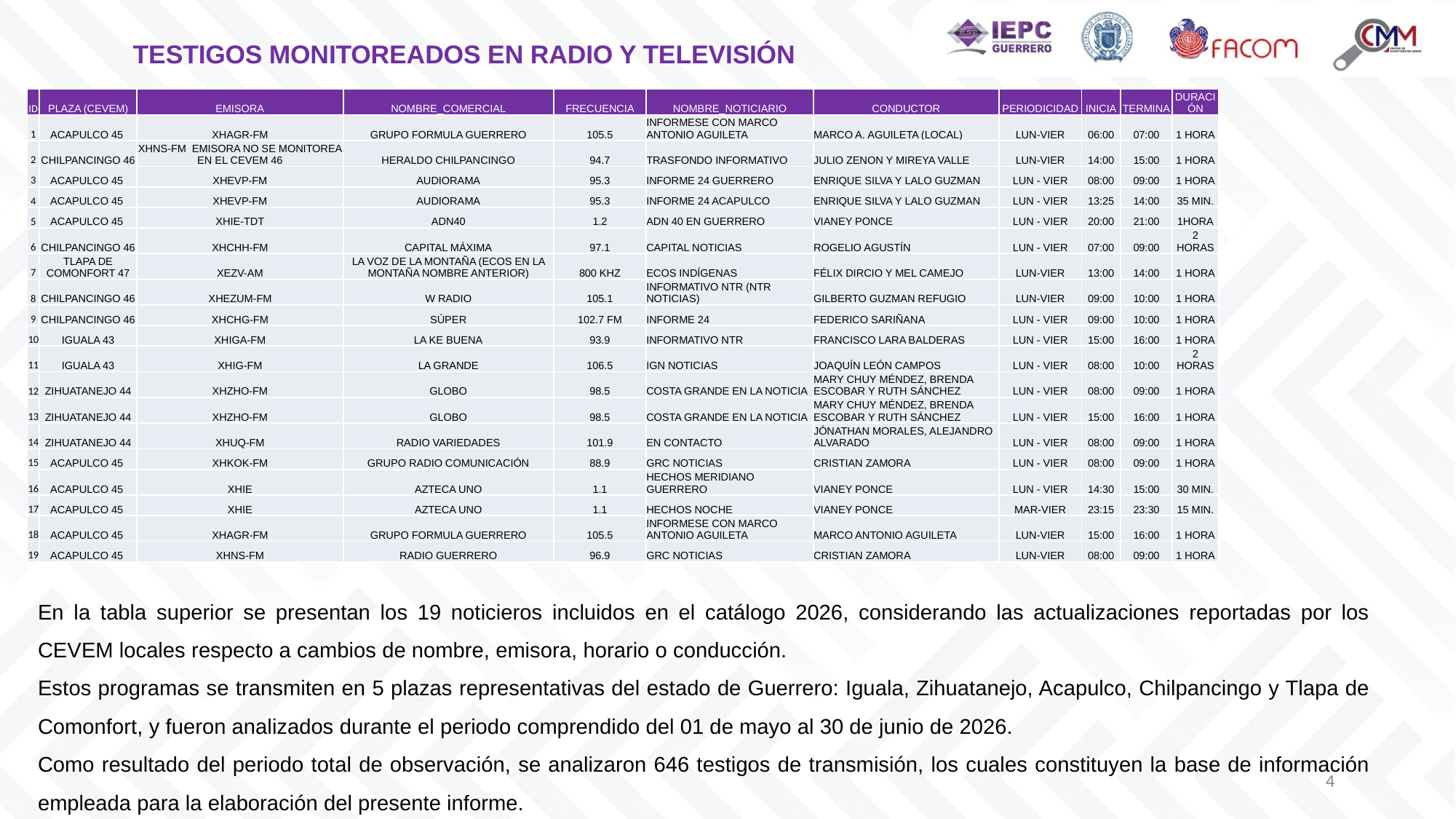

# TESTIGOS MONITOREADOS EN RADIO Y TELEVISIÓN
| ID | PLAZA (CEVEM) | EMISORA | NOMBRE\_COMERCIAL | FRECUENCIA | NOMBRE\_NOTICIARIO | CONDUCTOR | PERIODICIDAD | INICIA | TERMINA | DURACIÓN |
| --- | --- | --- | --- | --- | --- | --- | --- | --- | --- | --- |
| 1 | ACAPULCO 45 | XHAGR-FM | GRUPO FORMULA GUERRERO | 105.5 | INFORMESE CON MARCO ANTONIO AGUILETA | MARCO A. AGUILETA (LOCAL) | LUN-VIER | 06:00 | 07:00 | 1 HORA |
| 2 | CHILPANCINGO 46 | XHNS-FM EMISORA NO SE MONITOREA EN EL CEVEM 46 | HERALDO CHILPANCINGO | 94.7 | TRASFONDO INFORMATIVO | JULIO ZENON Y MIREYA VALLE | LUN-VIER | 14:00 | 15:00 | 1 HORA |
| 3 | ACAPULCO 45 | XHEVP-FM | AUDIORAMA | 95.3 | INFORME 24 GUERRERO | ENRIQUE SILVA Y LALO GUZMAN | LUN - VIER | 08:00 | 09:00 | 1 HORA |
| 4 | ACAPULCO 45 | XHEVP-FM | AUDIORAMA | 95.3 | INFORME 24 ACAPULCO | ENRIQUE SILVA Y LALO GUZMAN | LUN - VIER | 13:25 | 14:00 | 35 MIN. |
| 5 | ACAPULCO 45 | XHIE-TDT | ADN40 | 1.2 | ADN 40 EN GUERRERO | VIANEY PONCE | LUN - VIER | 20:00 | 21:00 | 1HORA |
| 6 | CHILPANCINGO 46 | XHCHH-FM | CAPITAL MÁXIMA | 97.1 | CAPITAL NOTICIAS | ROGELIO AGUSTÍN | LUN - VIER | 07:00 | 09:00 | 2 HORAS |
| 7 | TLAPA DE COMONFORT 47 | XEZV-AM | LA VOZ DE LA MONTAÑA (ECOS EN LA MONTAÑA NOMBRE ANTERIOR) | 800 KHZ | ECOS INDÍGENAS | FÉLIX DIRCIO Y MEL CAMEJO | LUN-VIER | 13:00 | 14:00 | 1 HORA |
| 8 | CHILPANCINGO 46 | XHEZUM-FM | W RADIO | 105.1 | INFORMATIVO NTR (NTR NOTICIAS) | GILBERTO GUZMAN REFUGIO | LUN-VIER | 09:00 | 10:00 | 1 HORA |
| 9 | CHILPANCINGO 46 | XHCHG-FM | SÚPER | 102.7 FM | INFORME 24 | FEDERICO SARIÑANA | LUN - VIER | 09:00 | 10:00 | 1 HORA |
| 10 | IGUALA 43 | XHIGA-FM | LA KE BUENA | 93.9 | INFORMATIVO NTR | FRANCISCO LARA BALDERAS | LUN - VIER | 15:00 | 16:00 | 1 HORA |
| 11 | IGUALA 43 | XHIG-FM | LA GRANDE | 106.5 | IGN NOTICIAS | JOAQUÍN LEÓN CAMPOS | LUN - VIER | 08:00 | 10:00 | 2 HORAS |
| 12 | ZIHUATANEJO 44 | XHZHO-FM | GLOBO | 98.5 | COSTA GRANDE EN LA NOTICIA | MARY CHUY MÉNDEZ, BRENDA ESCOBAR Y RUTH SÁNCHEZ | LUN - VIER | 08:00 | 09:00 | 1 HORA |
| 13 | ZIHUATANEJO 44 | XHZHO-FM | GLOBO | 98.5 | COSTA GRANDE EN LA NOTICIA | MARY CHUY MÉNDEZ, BRENDA ESCOBAR Y RUTH SÁNCHEZ | LUN - VIER | 15:00 | 16:00 | 1 HORA |
| 14 | ZIHUATANEJO 44 | XHUQ-FM | RADIO VARIEDADES | 101.9 | EN CONTACTO | JÓNATHAN MORALES, ALEJANDRO ALVARADO | LUN - VIER | 08:00 | 09:00 | 1 HORA |
| 15 | ACAPULCO 45 | XHKOK-FM | GRUPO RADIO COMUNICACIÓN | 88.9 | GRC NOTICIAS | CRISTIAN ZAMORA | LUN - VIER | 08:00 | 09:00 | 1 HORA |
| 16 | ACAPULCO 45 | XHIE | AZTECA UNO | 1.1 | HECHOS MERIDIANO GUERRERO | VIANEY PONCE | LUN - VIER | 14:30 | 15:00 | 30 MIN. |
| 17 | ACAPULCO 45 | XHIE | AZTECA UNO | 1.1 | HECHOS NOCHE | VIANEY PONCE | MAR-VIER | 23:15 | 23:30 | 15 MIN. |
| 18 | ACAPULCO 45 | XHAGR-FM | GRUPO FORMULA GUERRERO | 105.5 | INFORMESE CON MARCO ANTONIO AGUILETA | MARCO ANTONIO AGUILETA | LUN-VIER | 15:00 | 16:00 | 1 HORA |
| 19 | ACAPULCO 45 | XHNS-FM | RADIO GUERRERO | 96.9 | GRC NOTICIAS | CRISTIAN ZAMORA | LUN-VIER | 08:00 | 09:00 | 1 HORA |
En la tabla superior se presentan los 19 noticieros incluidos en el catálogo 2026, considerando las actualizaciones reportadas por los CEVEM locales respecto a cambios de nombre, emisora, horario o conducción.
Estos programas se transmiten en 5 plazas representativas del estado de Guerrero: Iguala, Zihuatanejo, Acapulco, Chilpancingo y Tlapa de Comonfort, y fueron analizados durante el periodo comprendido del 01 de mayo al 30 de junio de 2026.
Como resultado del periodo total de observación, se analizaron 646 testigos de transmisión, los cuales constituyen la base de información empleada para la elaboración del presente informe.
4